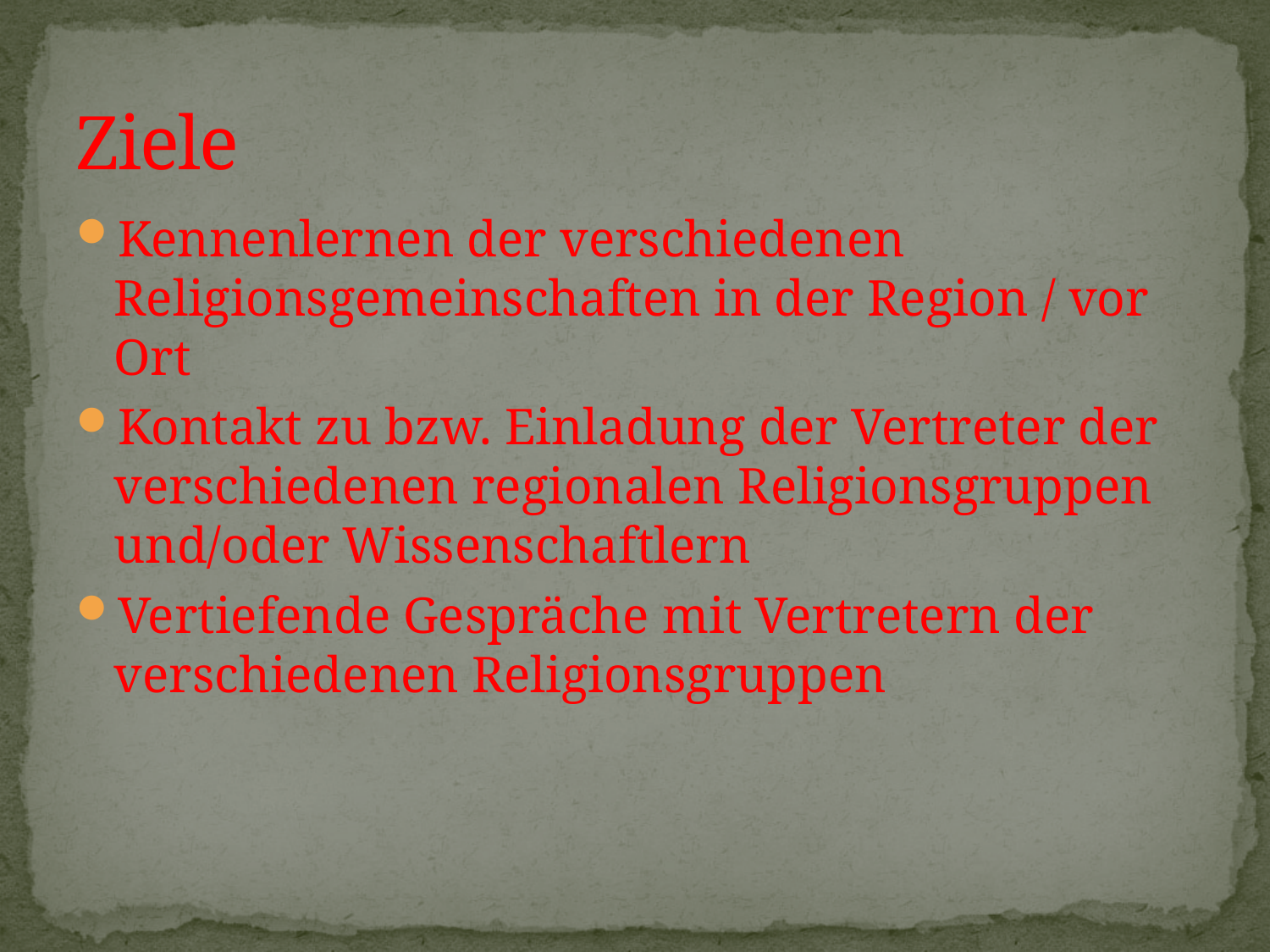

# Ziele
Kennenlernen der verschiedenen Religionsgemeinschaften in der Region / vor Ort
Kontakt zu bzw. Einladung der Vertreter der verschiedenen regionalen Religionsgruppen und/oder Wissenschaftlern
Vertiefende Gespräche mit Vertretern der verschiedenen Religionsgruppen